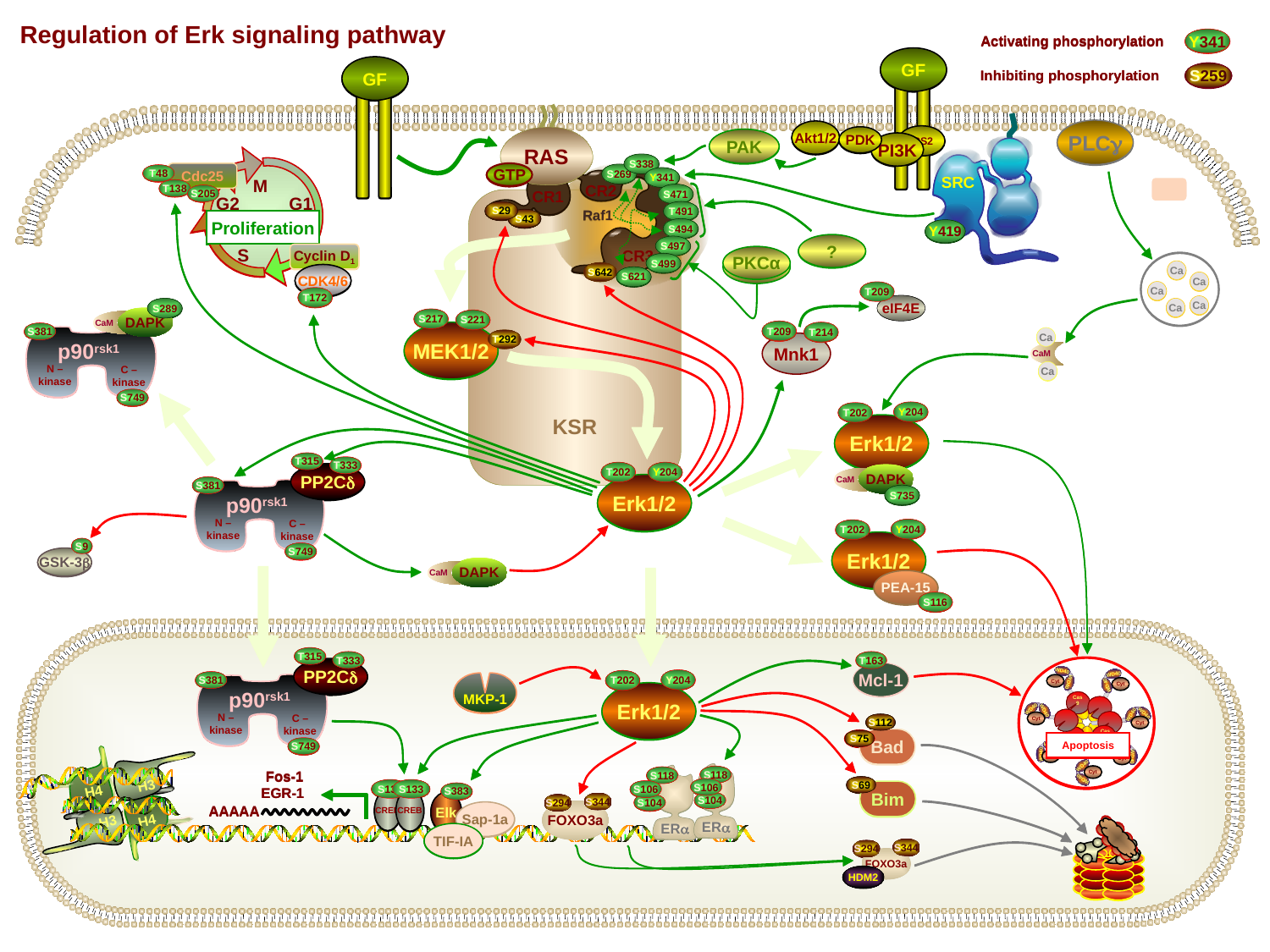

Regulation of Erk signaling pathway
Activating phosphorylation
Y341
Inhibiting phosphorylation
S259
Activating phosphorylation
Y341
Inhibiting phosphorylation
S259
GF

GF

GF

GF

RAS
GTP

RAS
GTP

SRC

Y419

SRC

Y419

PLCγ
PLCγ
Akt1/2
Akt1/2
IRS2
IRS2
PDK
PDK
PAK
PAK
PI3K
PI3K
Raf1

Raf1

S338
S338

M
G2
G1
Proliferation
S

M
G2
G1
Proliferation
S

Cdc25
Cdc25
S269
T48
S269

T48

CR2
CR1

CR3

CR2
CR1

CR3
Y341
Y341

T138
T138

S471
S471
S205
S205

KSR

S29
T491
S29
T491

S43
S43
S494
S494

?

?
S497
S497

Cyclin D1
Cyclin D1
PKCα
PKCα

Ca
Ca
Ca
Ca
Ca
S499

Ca
Ca
Ca
Ca
Ca
S499
S642

S642
CDK4/6
CDK4/6
S621
S621
T209

T172
T172
eIF4E
S289
S289

DAPK
DAPK
S217
S217
S221
S221
CaM
CaM

T209
S217
T214
MEK1/2
S221
S381
MEK1/2
S381

p90rsk1
N –
kinase
C –
kinase

p90rsk1
N –
kinase
C –
kinase
Ca
Ca
T292
T292
Mnk1

CaM
CaM

Ca
Ca

S749
S749

Y204
T202
Y204
T202
Erk1/2
Erk1/2

T315
T315
T333
T333
T202
Y204
T202
Y204
PP2Cδ
DAPK
PP2Cδ
DAPK
CaM
CaM
Erk1/2
Erk1/2
S381
S381

p90rsk1
N –
kinase
C –
kinase

p90rsk1
N –
kinase
C –
kinase
S735
S735

Y204
T202
Y204
T202

Erk1/2
Erk1/2

S9
S9
S749
S749

GSK-3β
GSK-3β
DAPK
DAPK
CaM
CaM

PEA-15
PEA-15
S116
S116

T315
T315
T333
T163
T333
T163

WD40
WD40

Cyt

Cyt
WD40
WD40
Cas
9

WD40
WD40

WD40
WD40

Cyt

Cyt

Cas
9

WD40
WD40

WD40
Cyt
Cyt
WD40
WD40
Cyt

WD40
Apoptosis

WD40
WD40

Cyt

Cyt
WD40
WD40
Cas
9

WD40
WD40

WD40
WD40

Cyt

Cyt

Cas
9

WD40
WD40

WD40
Cyt
Cyt
WD40
WD40
Cyt

WD40
Apoptosis
PP2Cδ

PP2Cδ
Mcl-1
Mcl-1

Y204
T202
Y204
T202
S381

S381

MKP-1

p90rsk1
N –
kinase
C –
kinase

MKP-1

p90rsk1
N –
kinase
C –
kinase
Erk1/2
Erk1/2

S112
S112

Bad
Bad
S75
S75
S75
S75
S749
S749

H2B

H3

H4

H2A

H4
H3

H4

Fos-1
EGR-1
Fos-1
EGR-1

ERα

ERα

ERα

ERα
S118
S118
S118
S118
S69
S69
S106
S106
S133
S133
S133
S133
S106
S106
Bim
Bim
S383
S383
CREB
CREB
CREB
CREB
S104
Elk
S104
S344
Elk
S344
S104
S294
S104

S294

AAAAA

AAAAA

FOXO3a
FOXO3a

Sap-1a
Sap-1a
TIF-IA
TIF-IA

S344
S344
S294
S294

FOXO3a
FOXO3a
HDM2
HDM2